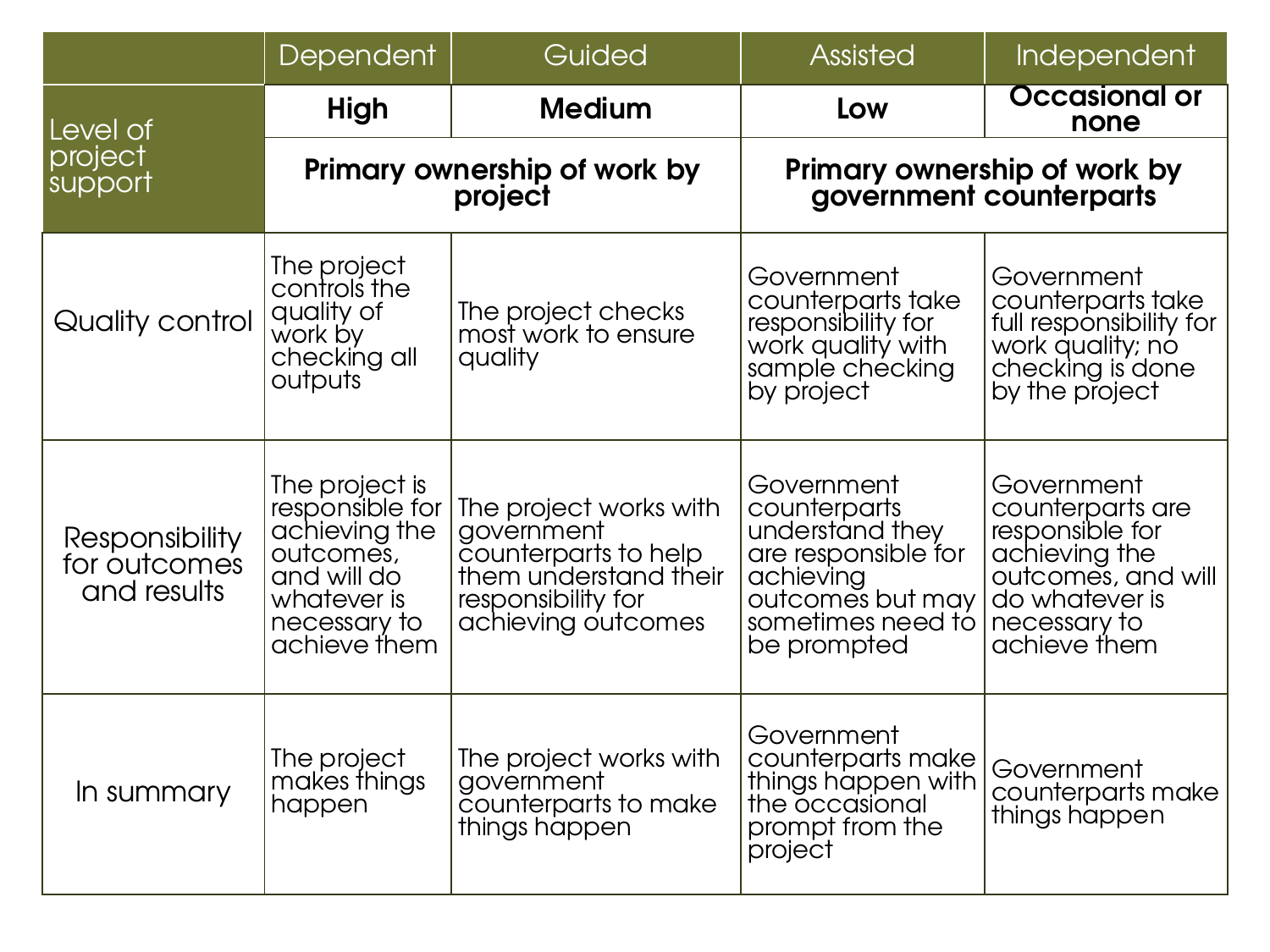

|  | Dependent | Guided | Assisted | Independent |
| --- | --- | --- | --- | --- |
| Level of project support | High | Medium | Low | Occasional or none |
|  | Primary ownership of work by project |  | Primary ownership of work by government counterparts |  |
| Quality control | The project controls the quality of work by checking all outputs | The project checks most work to ensure quality | Government counterparts take responsibility for work quality with sample checking by project | Government counterparts take full responsibility for work quality; no checking is done by the project |
| Responsibility for outcomes and results | The project is responsible for achieving the outcomes, and will do whatever is necessary to achieve them | The project works with government counterparts to help them understand their responsibility for achieving outcomes | Government counterparts understand they are responsible for achieving outcomes but may sometimes need to be prompted | Government counterparts are responsible for achieving the outcomes, and will do whatever is necessary to achieve them |
| In summary | The project makes things happen | The project works with government counterparts to make things happen | Government counterparts make things happen with the occasional prompt from the project | Government counterparts make things happen |